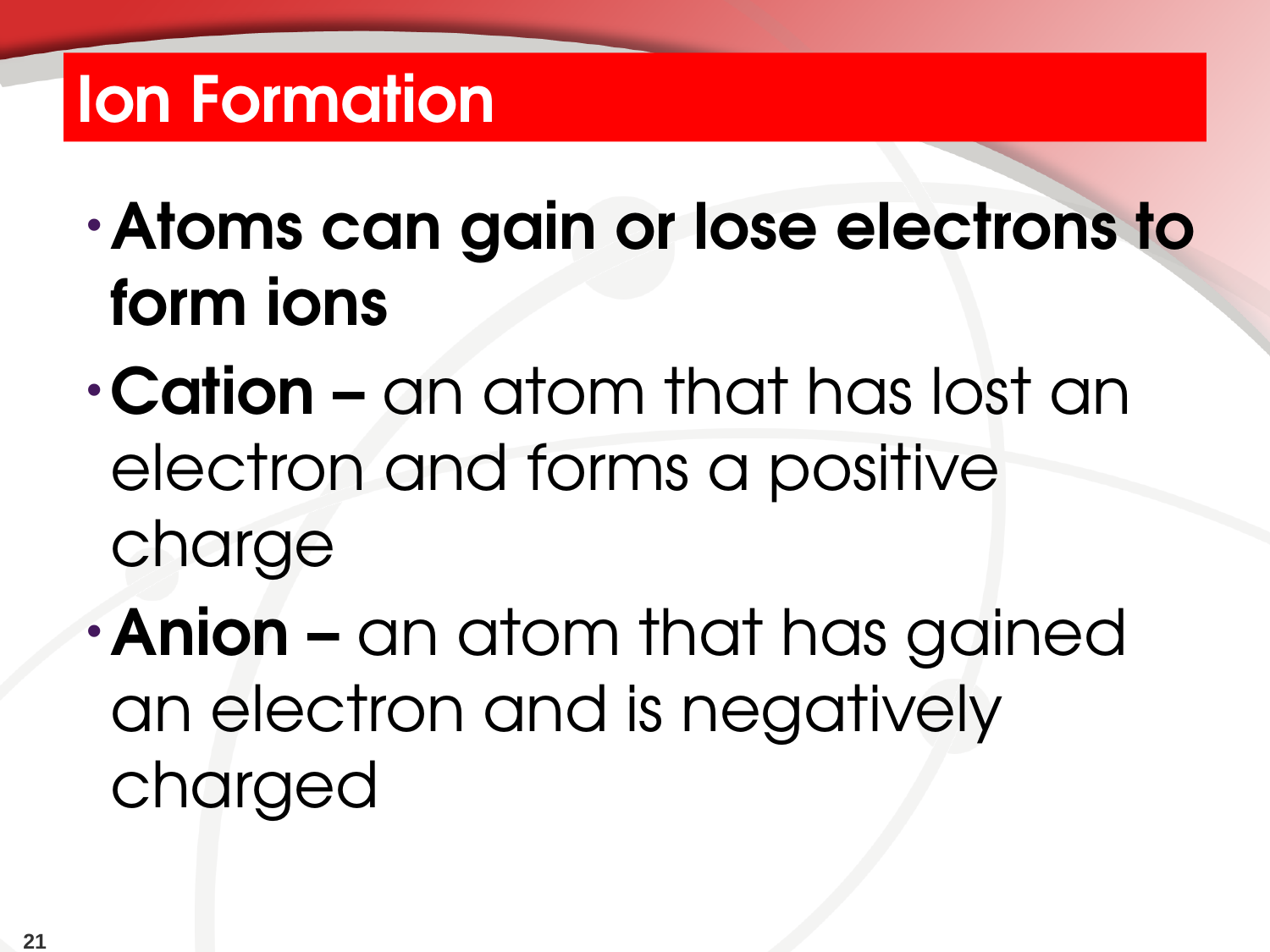

# Ion Formation
Atoms can gain or lose electrons to form ions
Cation – an atom that has lost an electron and forms a positive charge
Anion – an atom that has gained an electron and is negatively charged

21